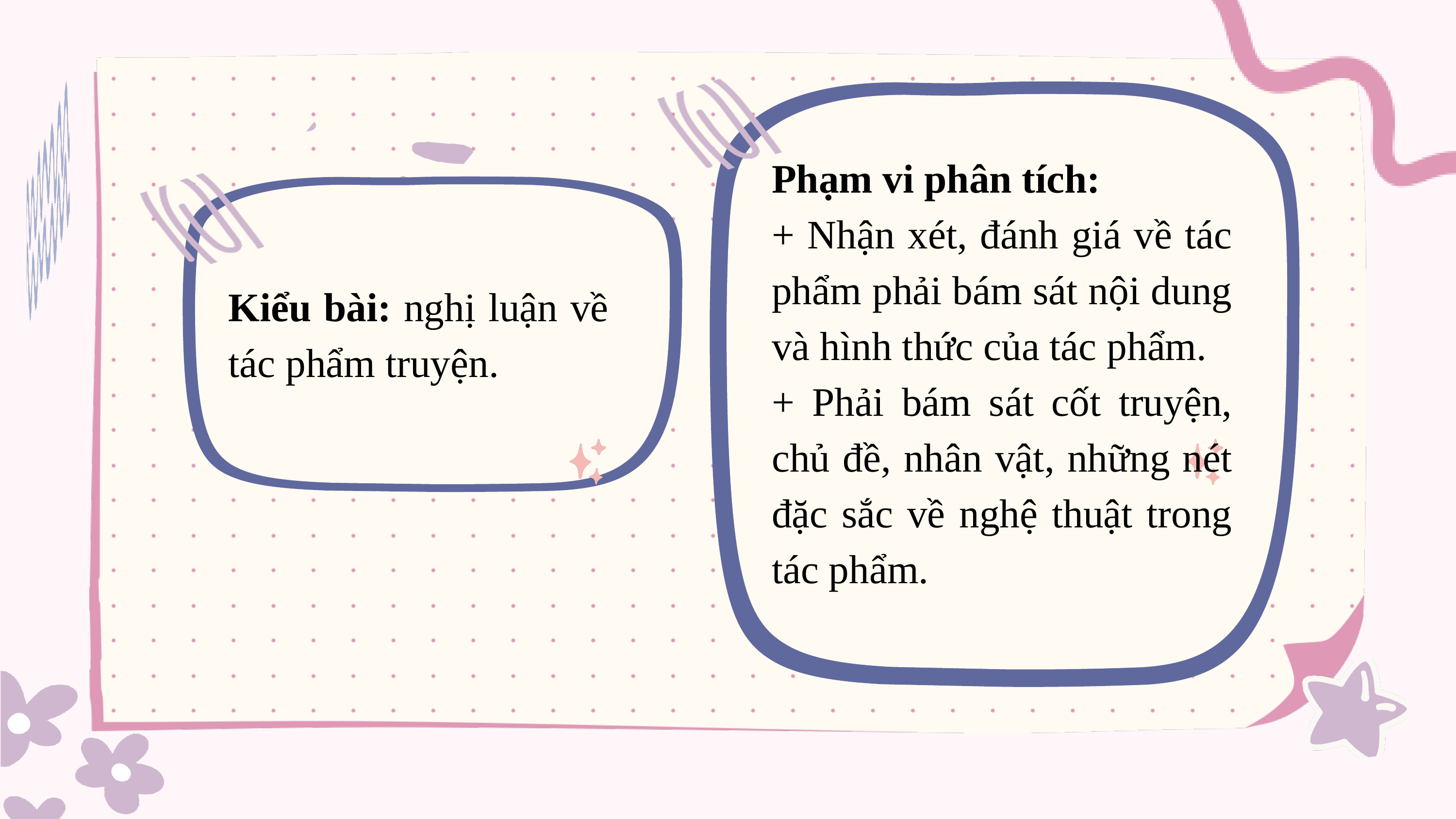

Phạm vi phân tích:
+ Nhận xét, đánh giá về tác phẩm phải bám sát nội dung và hình thức của tác phẩm.
+ Phải bám sát cốt truyện, chủ đề, nhân vật, những nét đặc sắc về nghệ thuật trong tác phẩm.

Kiểu bài: nghị luận về tác phẩm truyện.